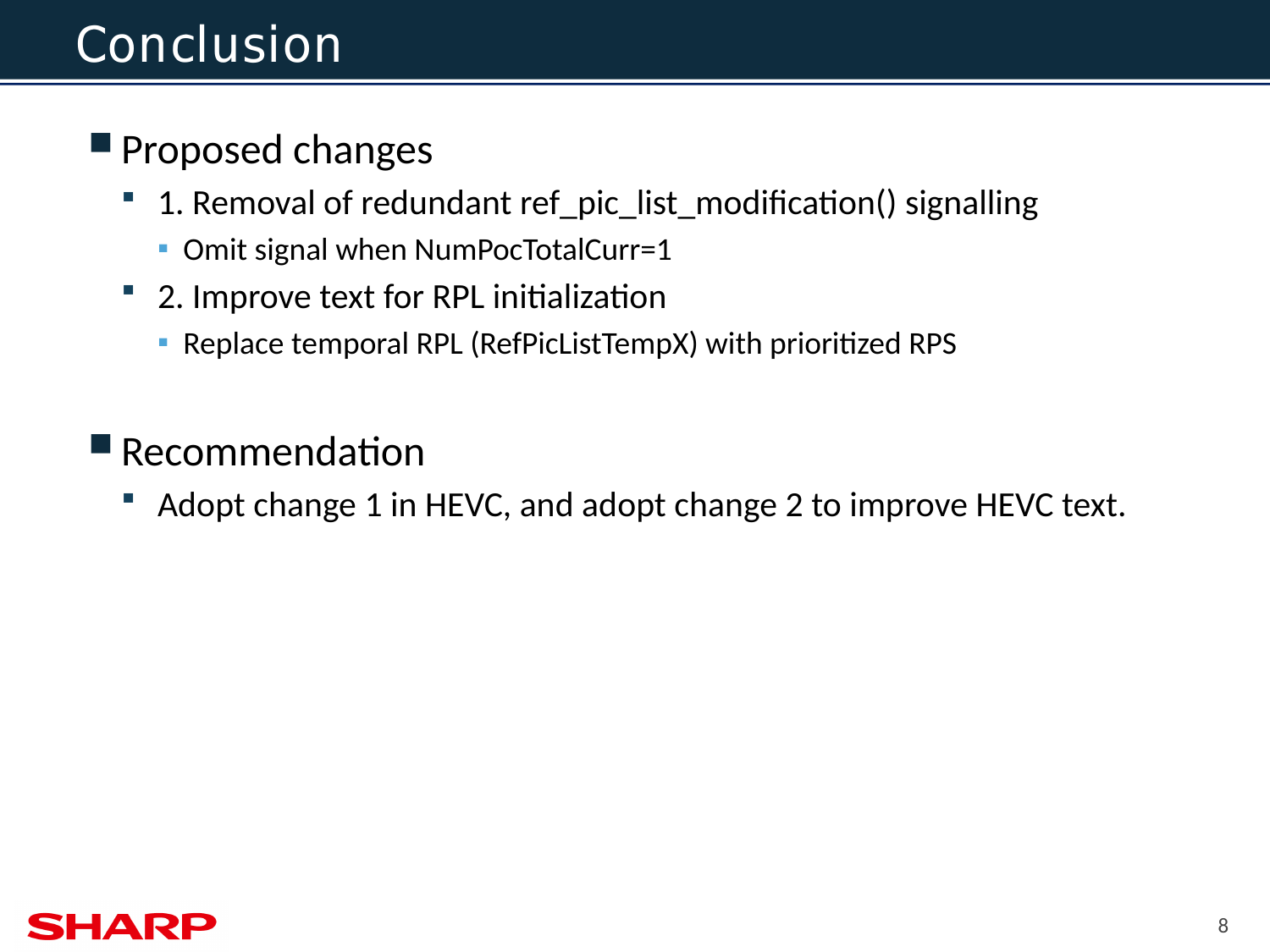

# Conclusion
Proposed changes
1. Removal of redundant ref_pic_list_modification() signalling
Omit signal when NumPocTotalCurr=1
2. Improve text for RPL initialization
Replace temporal RPL (RefPicListTempX) with prioritized RPS

Recommendation
Adopt change 1 in HEVC, and adopt change 2 to improve HEVC text.
8